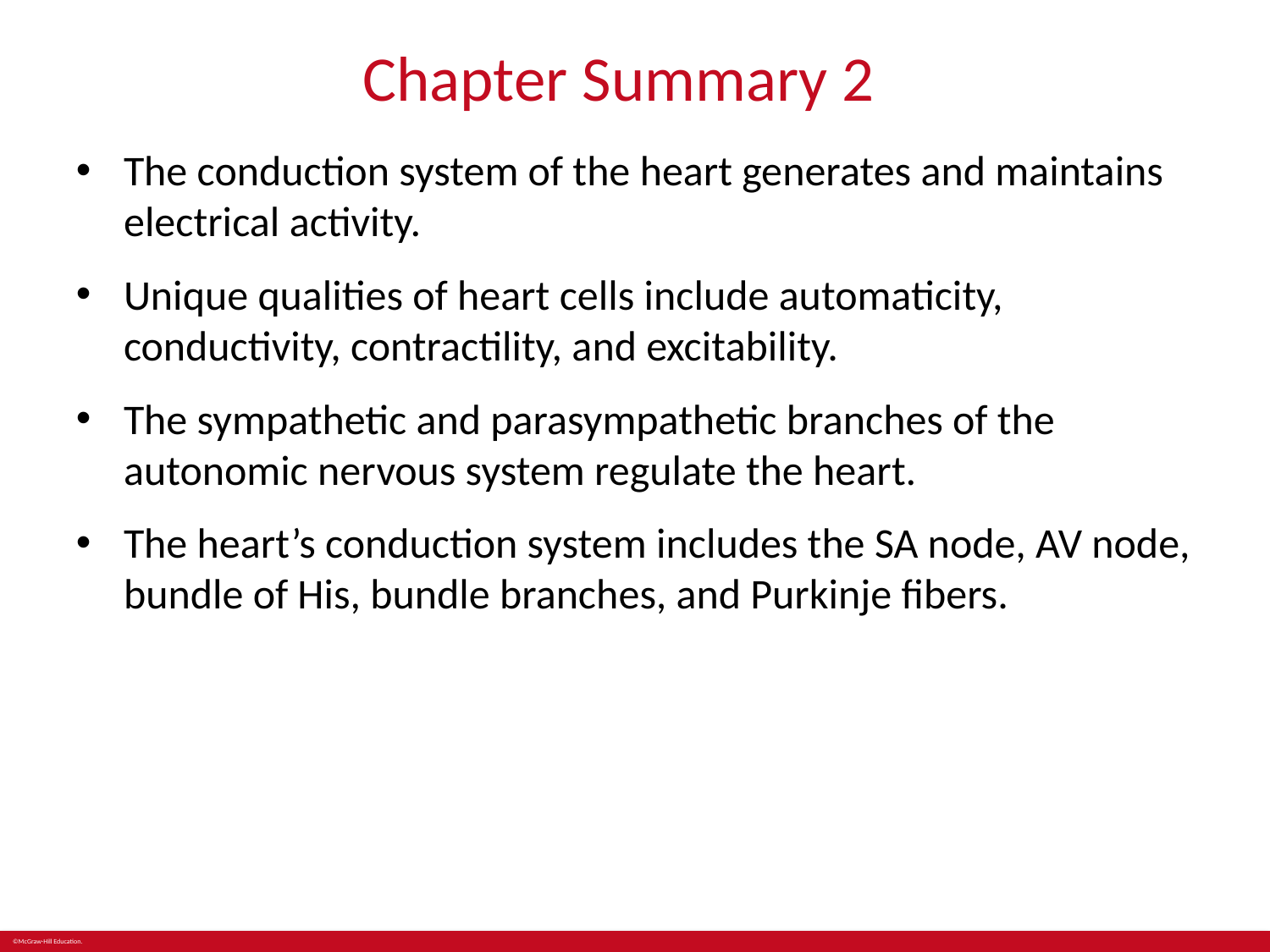

# Chapter Summary 22
The conduction system of the heart generates and maintains electrical activity.
Unique qualities of heart cells include automaticity, conductivity, contractility, and excitability.
The sympathetic and parasympathetic branches of the autonomic nervous system regulate the heart.
The heart’s conduction system includes the SA node, AV node, bundle of His, bundle branches, and Purkinje fibers.